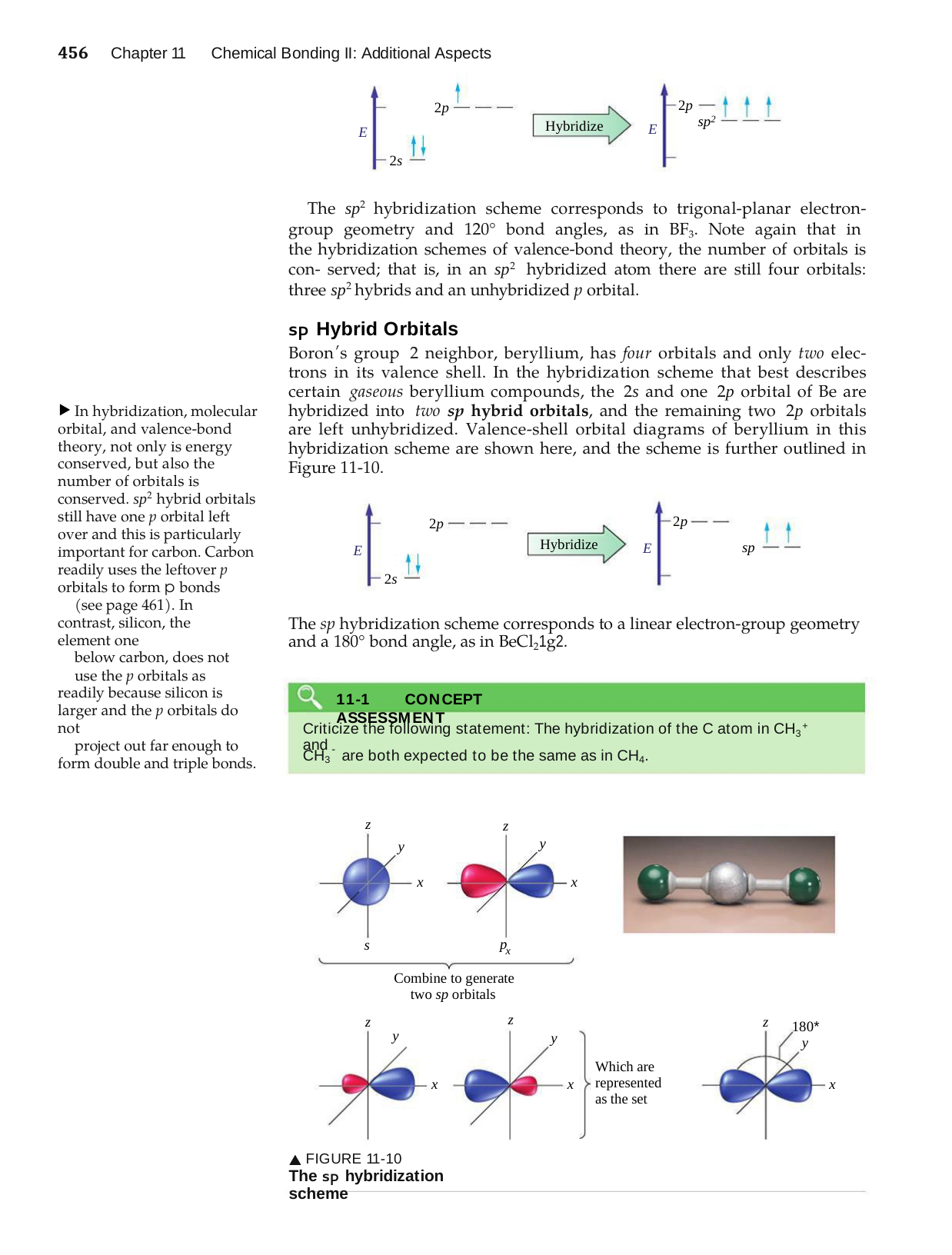

456	Chapter 11
Chemical Bonding II: Additional Aspects
2p
2p
sp2
Hybridize
E
E
2s

The  sp2  hybridization  scheme  corresponds  to  trigonal-planar  electron- group  geometry  and  120°  bond  angles,  as  in  BF3.  Note  again  that  in  the hybridization schemes of valence-bond theory, the number of orbitals is con- served; that is, in an sp2  hybridized atom there are still four orbitals: three sp2 hybrids and an unhybridized p orbital.
sp Hybrid Orbitals
Boron s group  2 neighbor, beryllium, has four orbitals and only two elec- trons in its valence shell. In the hybridization scheme that best describes certain  gaseous beryllium compounds, the  2s and one  2p orbital of Be are hybridized into  two sp hybrid orbitals, and the remaining two  2p orbitals are left unhybridized. Valence-shell orbital diagrams of beryllium in this hybridization scheme are shown here, and the scheme is further outlined in Figure 11-10.

In hybridization, molecular orbital, and valence-bond theory, not only is energy conserved, but also the number of orbitals is conserved. sp2 hybrid orbitals still have one p orbital left over and this is particularly important for carbon. Carbon readily uses the leftover p orbitals to form p bonds
(see page 461). In contrast, silicon, the element one
below carbon, does not
use the p orbitals as readily because silicon is larger and the p orbitals do not
project out far enough to form double and triple bonds.

2p
2p
Hybridize
sp
E
E
2s
The sp hybridization scheme corresponds to a linear electron-group geometry and a 180° bond angle, as in BeCl21g2.
11-1	CONCEPT ASSESSMENT
Criticize the following statement: The hybridization of the C atom in CH3+  and

-
CH3                              are both expected to be the same as in CH4.
z
z
y
y
x
x
p
s
x
Combine to generate two sp orbitals
z
y
z
z
180*
y
y
Which are represented as the set
x
x
x
 FIGURE 11-10
The sp hybridization scheme